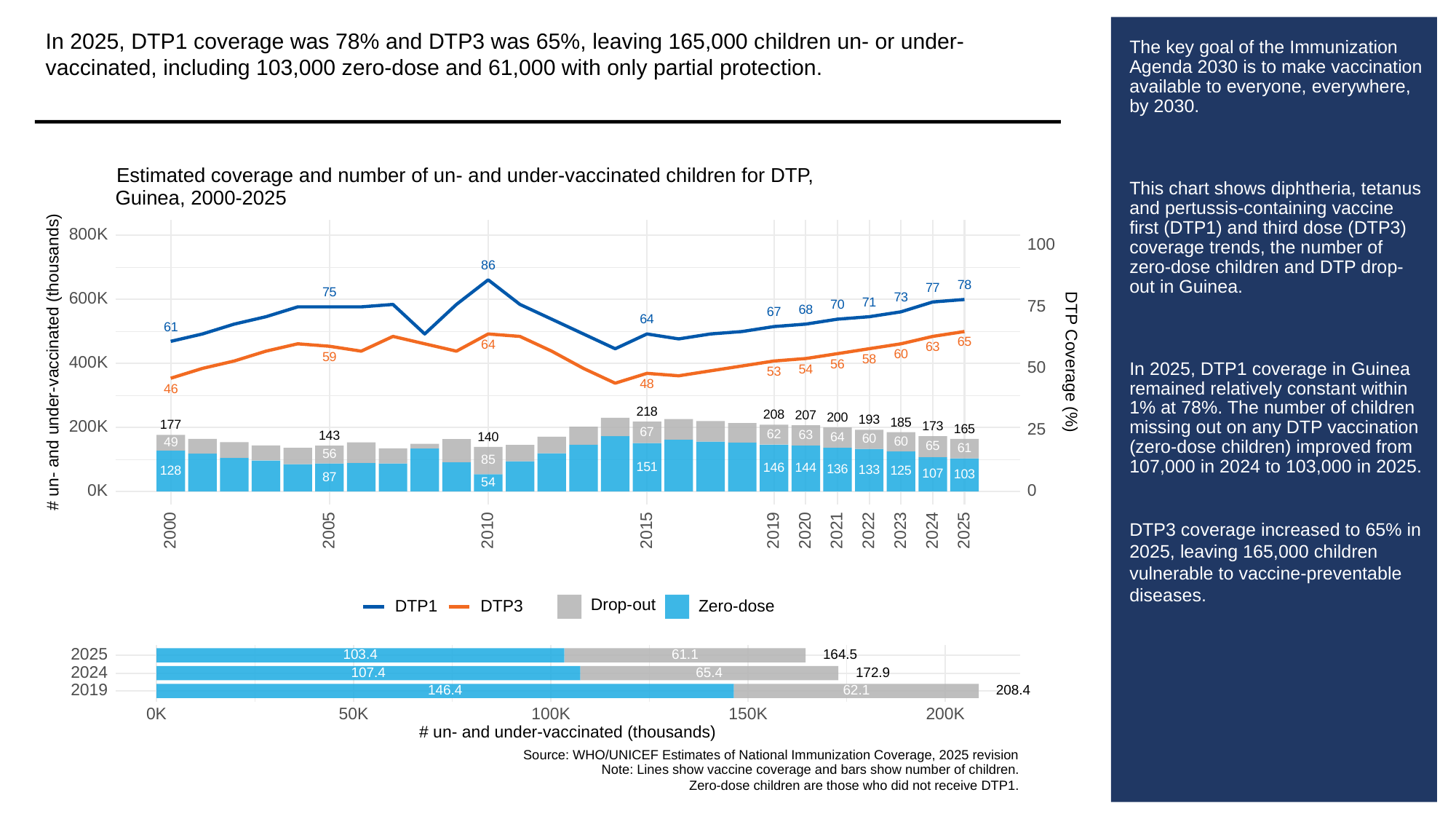

In 2025, DTP1 coverage was 78% and DTP3 was 65%, leaving 165,000 children un- or under-vaccinated, including 103,000 zero-dose and 61,000 with only partial protection.
# The key goal of the Immunization Agenda 2030 is to make vaccination available to everyone, everywhere, by 2030.

This chart shows diphtheria, tetanus and pertussis-containing vaccine first (DTP1) and third dose (DTP3) coverage trends, the number of zero-dose children and DTP drop-out in Guinea.

In 2025, DTP1 coverage in Guinea remained relatively constant within 1% at 78%. The number of children missing out on any DTP vaccination (zero-dose children) improved from 107,000 in 2024 to 103,000 in 2025.

DTP3 coverage increased to 65% in 2025, leaving 165,000 children vulnerable to vaccine-preventable diseases.

Estimated coverage and number of un- and under-vaccinated children for DTP,
Guinea, 2000-2025

800K

100
86

78
77
75
600K
73
71

70
75
68
67
64
61

65
64
63
60
59
# un- and under-vaccinated (thousands)
DTP Coverage (%)
58
400K
56
50

54
53
48
46

218
208
207
200
193

185

177

200K

173

25
165

67

62
63
143

140
64
60

60
49

65

61

56

85

151

146

144

136
133
128
125
107
103
87

54
0K
0

2023
2000
2005
2010
2015
2019
2020
2021
2022
2024
2025

Drop-out
DTP3
Zero-dose
DTP1

2025
103.4
61.1
164.5

2024
107.4
65.4
172.9

2019
146.4
62.1
208.4

0K
50K
100K
150K
200K
# un- and under-vaccinated (thousands)
Source: WHO/UNICEF Estimates of National Immunization Coverage, 2025 revision
Note: Lines show vaccine coverage and bars show number of children.
Zero-dose children are those who did not receive DTP1.